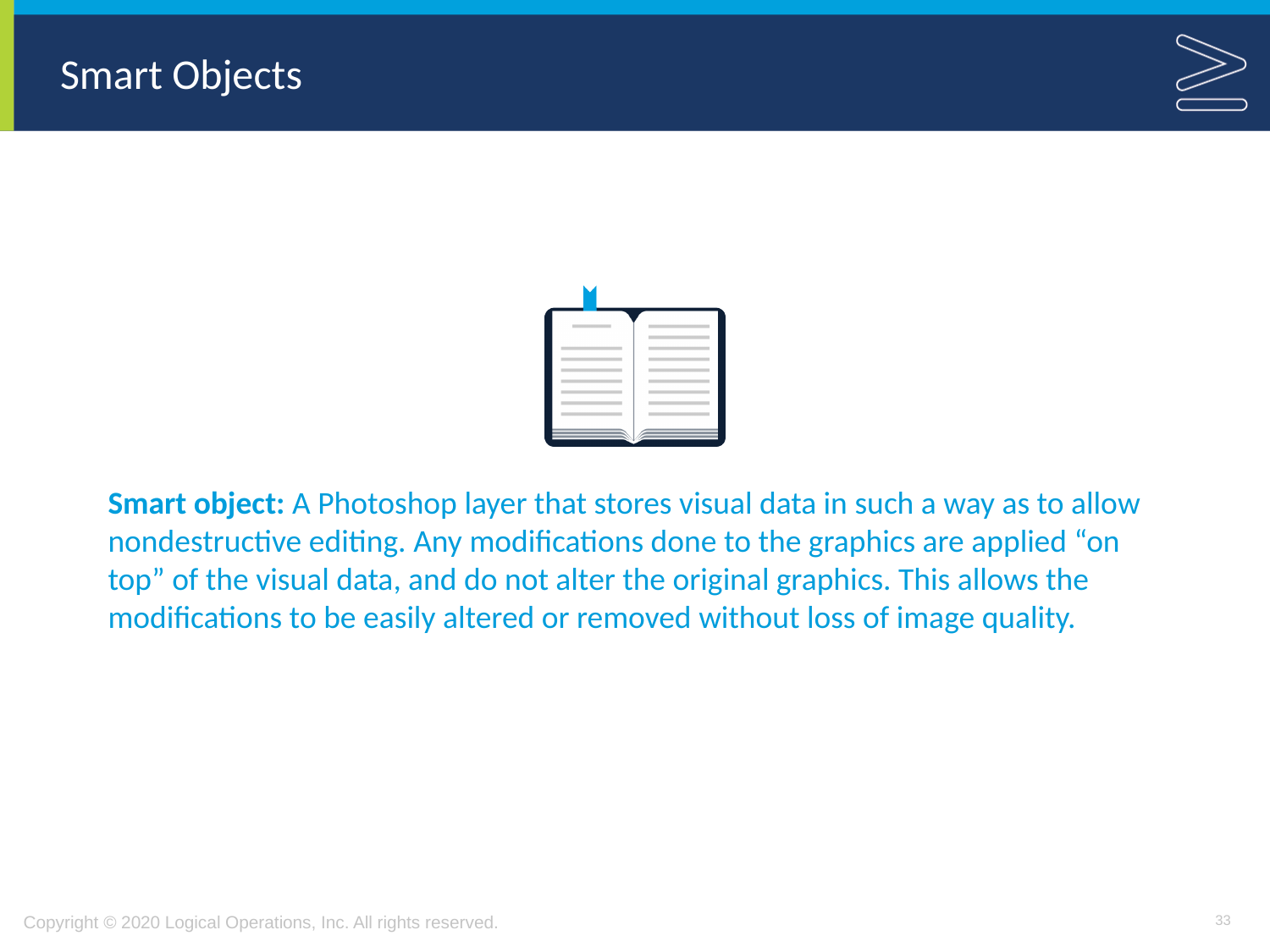

# Smart Objects
Smart object: A Photoshop layer that stores visual data in such a way as to allow nondestructive editing. Any modifications done to the graphics are applied “on top” of the visual data, and do not alter the original graphics. This allows the modifications to be easily altered or removed without loss of image quality.
33